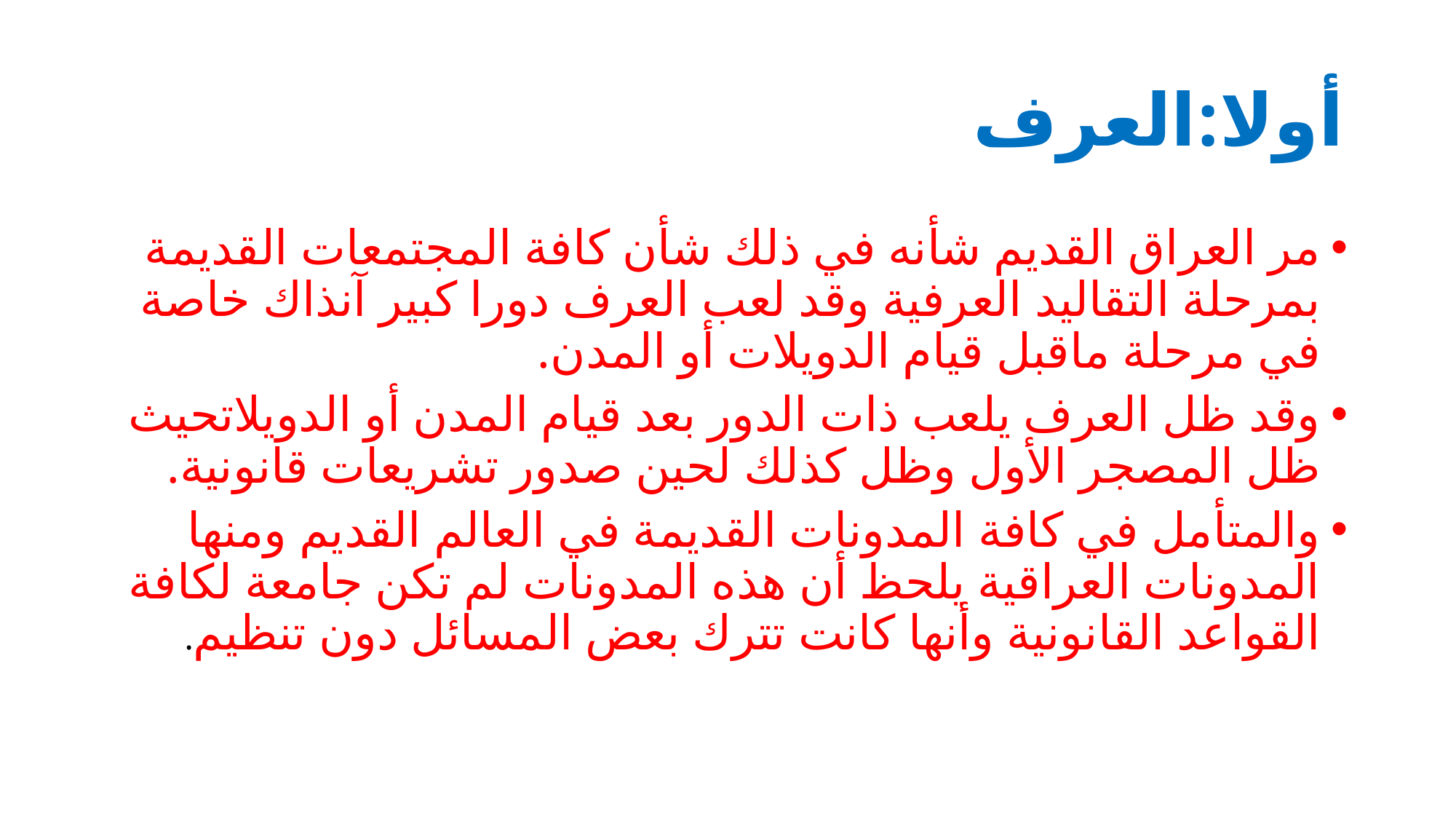

# أولا:العرف
مر العراق القديم شأنه في ذلك شأن كافة المجتمعات القديمة بمرحلة التقاليد العرفية وقد لعب العرف دورا كبير آنذاك خاصة في مرحلة ماقبل قيام الدويلات أو المدن.
وقد ظل العرف يلعب ذات الدور بعد قيام المدن أو الدويلاتحيث ظل المصجر الأول وظل كذلك لحين صدور تشريعات قانونية.
والمتأمل في كافة المدونات القديمة في العالم القديم ومنها المدونات العراقية يلحظ أن هذه المدونات لم تكن جامعة لكافة القواعد القانونية وأنها كانت تترك بعض المسائل دون تنظيم.